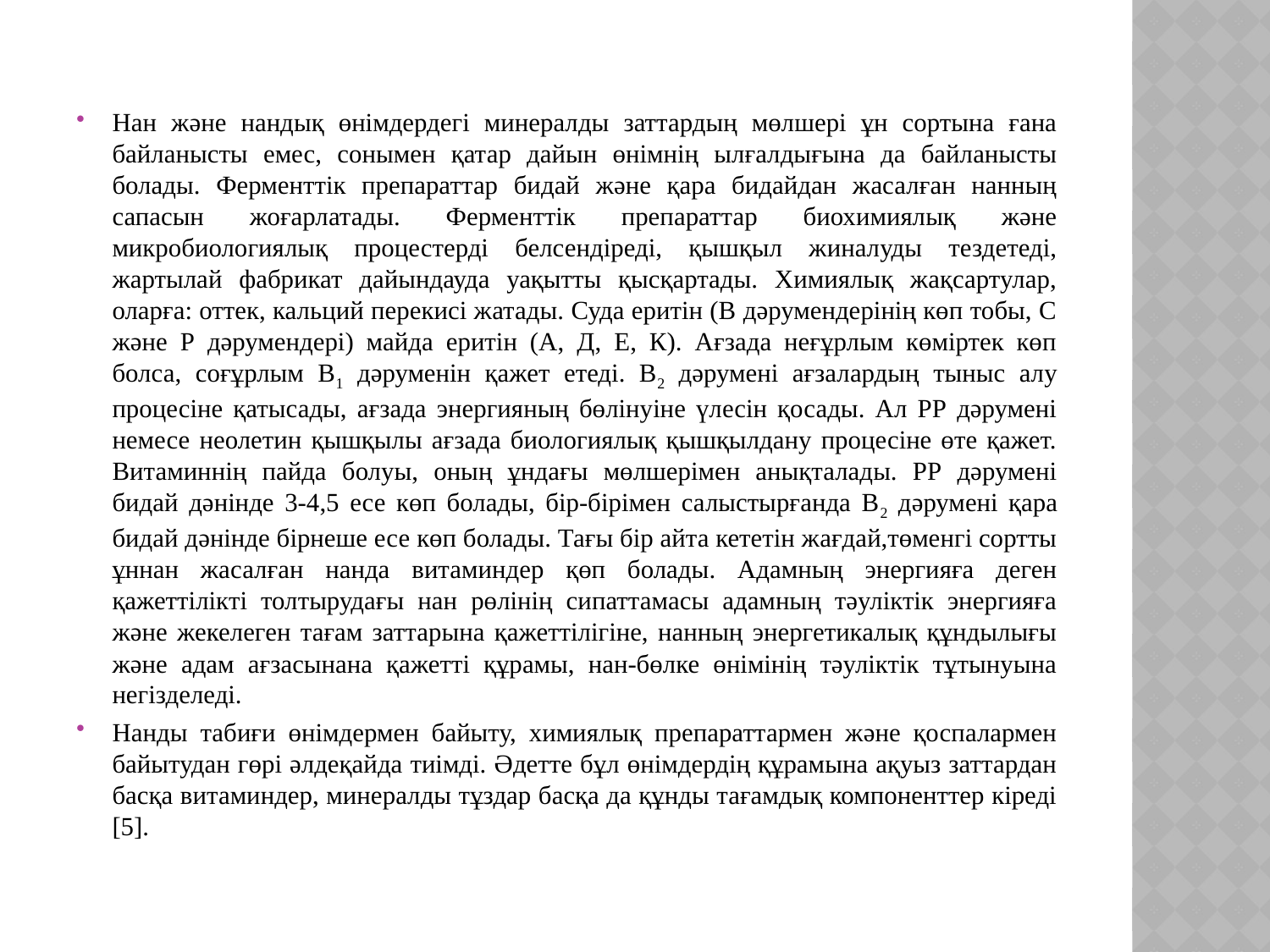

Нан және нандық өнімдердегі минералды заттардың мөлшері ұн сортына ғана байланысты емес, сонымен қатар дайын өнімнің ылғалдығына да байланысты болады. Ферменттік препараттар бидай және қара бидайдан жасалған нанның сапасын жоғарлатады. Ферменттік препараттар биохимиялық және микробиологиялық процестерді белсендіреді, қышқыл жиналуды тездетеді, жартылай фабрикат дайындауда уақытты қысқартады. Химиялық жақсартулар, оларға: оттек, кальций перекисі жатады. Суда еритін (В дәрумендерінің көп тобы, С және Р дәрумендері) майда еритін (А, Д, Е, К). Ағзада неғұрлым көміртек көп болса, соғұрлым В1 дәруменін қажет етеді. В2 дәрумені ағзалардың тыныс алу процесіне қатысады, ағзада энергияның бөлінуіне үлесін қосады. Ал РР дәрумені немесе неолетин қышқылы ағзада биологиялық қышқылдану процесіне өте қажет. Витаминнің пайда болуы, оның ұндағы мөлшерімен анықталады. РР дәрумені бидай дәнінде 3-4,5 есе көп болады, бір-бірімен салыстырғанда В2 дәрумені қара бидай дәнінде бірнеше есе көп болады. Тағы бір айта кететін жағдай,төменгі сортты ұннан жасалған нанда витаминдер қөп болады. Адамның энергияға деген қажеттілікті толтырудағы нан рөлінің сипаттамасы адамның тәуліктік энергияға және жекелеген тағам заттарына қажеттілігіне, нанның энергетикалық құндылығы және адам ағзасынана қажетті құрамы, нан-бөлке өнімінің тәуліктік тұтынуына негізделеді.
Нанды табиғи өнімдермен байыту, химиялық препараттармен және қоспалармен байытудан гөрі әлдеқайда тиімді. Әдетте бұл өнімдердің құрамына ақуыз заттардан басқа витаминдер, минералды тұздар басқа да құнды тағамдық компоненттер кіреді [5].